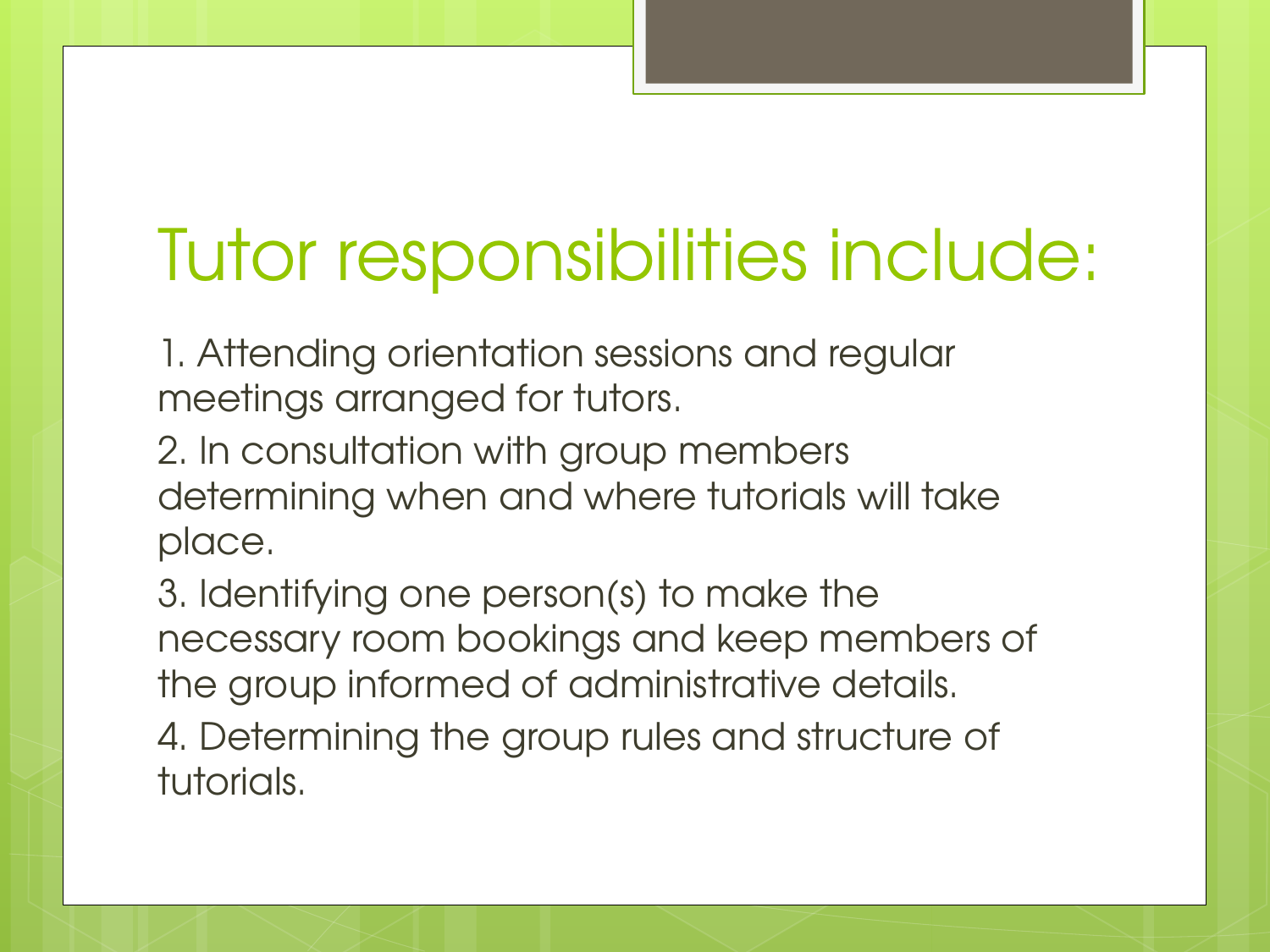

# Tutor responsibilities include:
1. Attending orientation sessions and regular meetings arranged for tutors.
2. In consultation with group members determining when and where tutorials will take place.
3. Identifying one person(s) to make the necessary room bookings and keep members of the group informed of administrative details.
4. Determining the group rules and structure of tutorials.